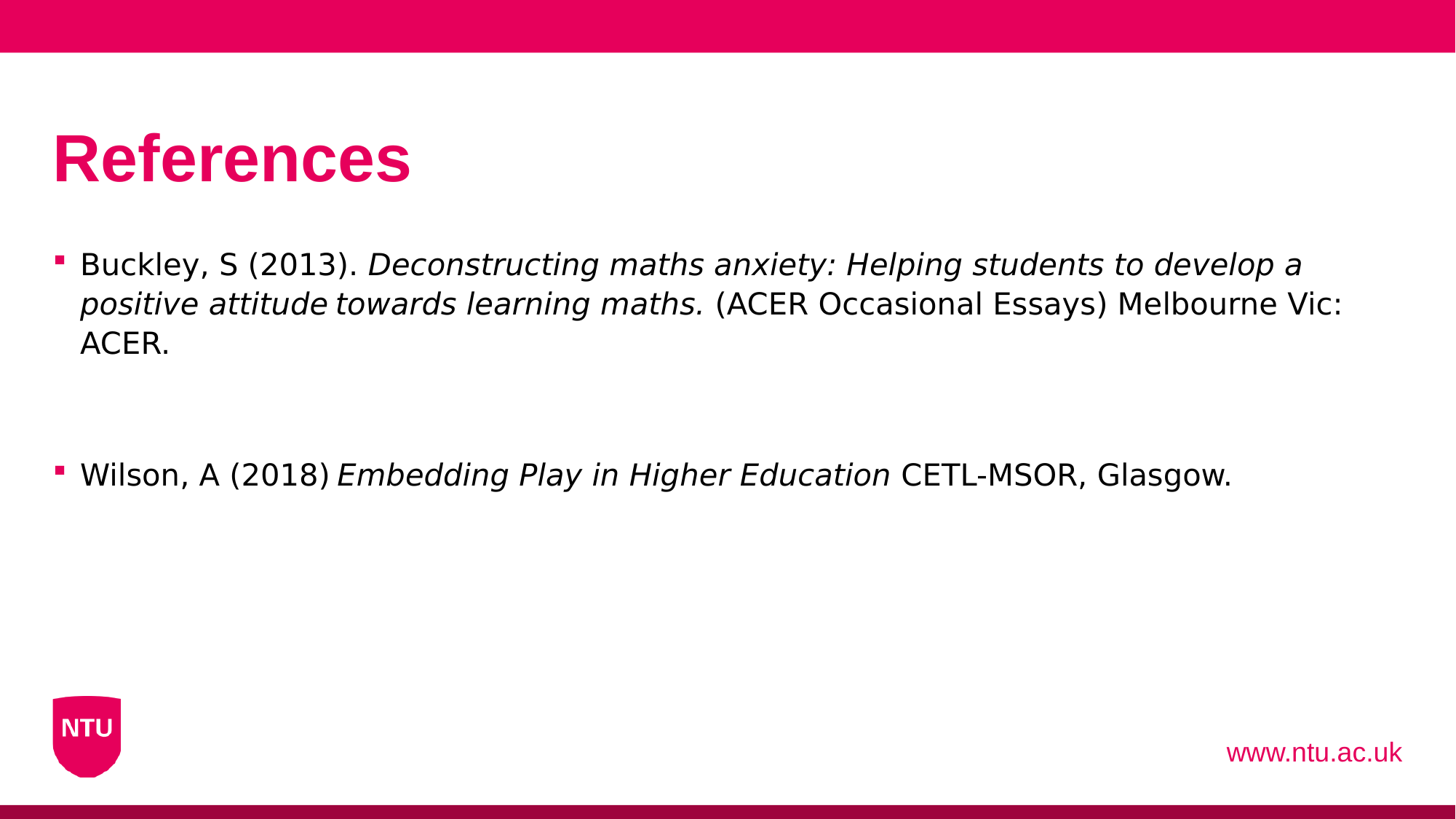

# References
Buckley, S (2013). Deconstructing maths anxiety: Helping students to develop a positive attitude towards learning maths. (ACER Occasional Essays) Melbourne Vic: ACER.

Wilson, A (2018) Embedding Play in Higher Education CETL-MSOR, Glasgow.

www.ntu.ac.uk